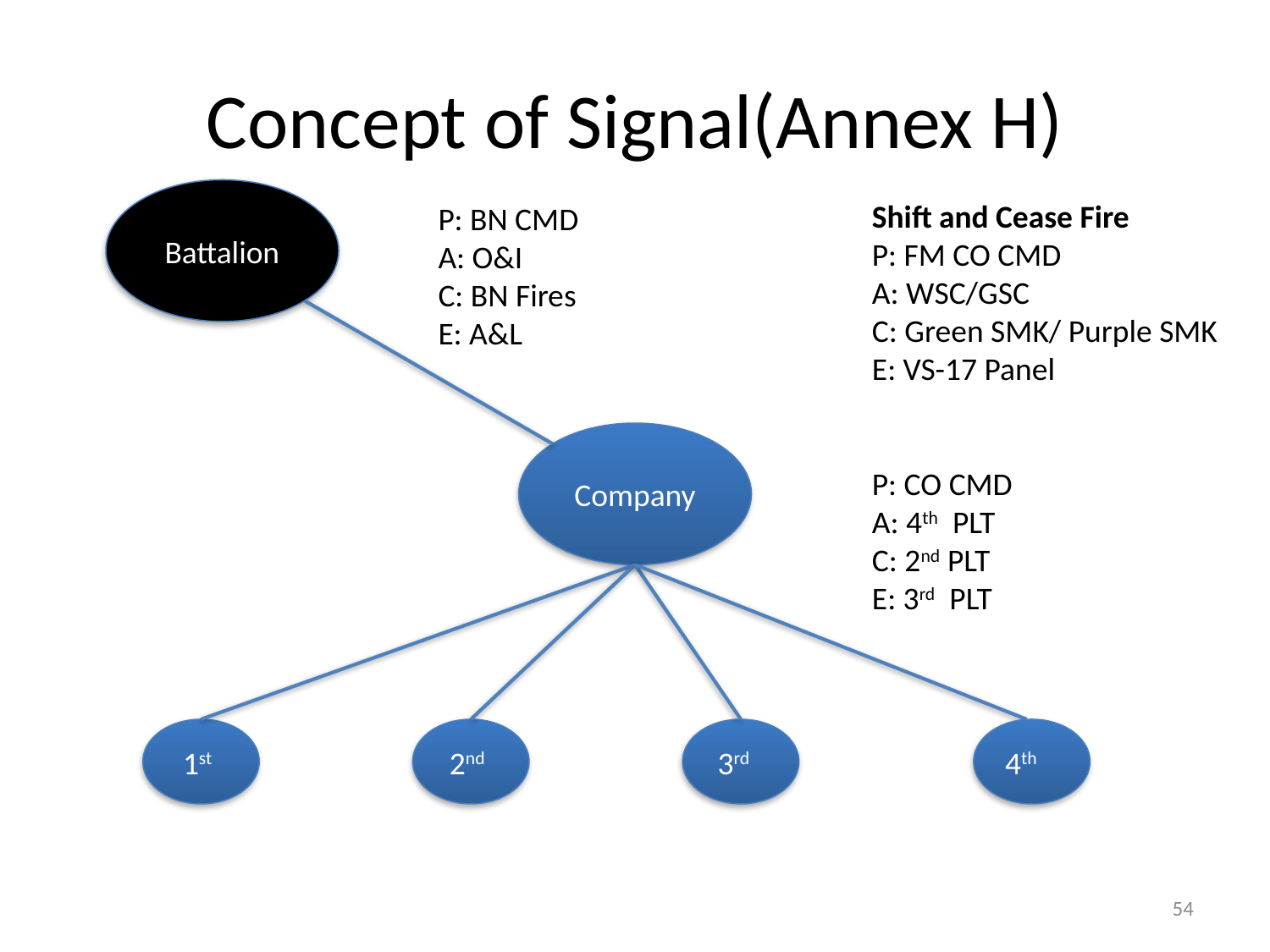

# Concept of Signal(Annex H)
Battalion
Shift and Cease Fire
P: FM CO CMD
A: WSC/GSC
C: Green SMK/ Purple SMK
E: VS-17 Panel
P: BN CMD
A: O&I
C: BN Fires
E: A&L
Company
P: CO CMD
A: 4th  PLT
C: 2nd PLT
E: 3rd  PLT
1st
2nd
3rd
4th
54